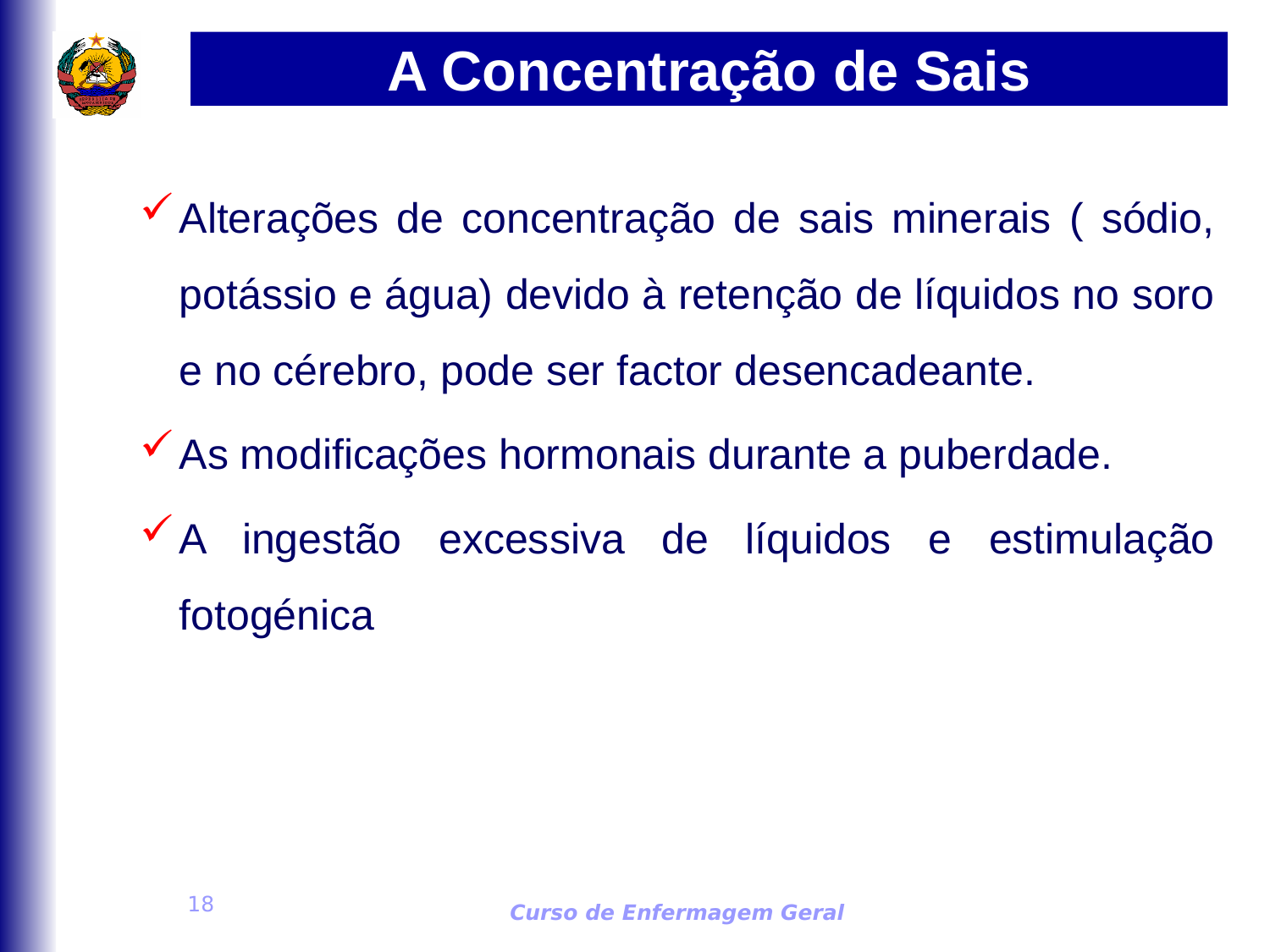

# A Concentração de Sais
Alterações de concentração de sais minerais ( sódio, potássio e água) devido à retenção de líquidos no soro e no cérebro, pode ser factor desencadeante.
As modificações hormonais durante a puberdade.
A ingestão excessiva de líquidos e estimulação fotogénica
18
Curso de Enfermagem Geral